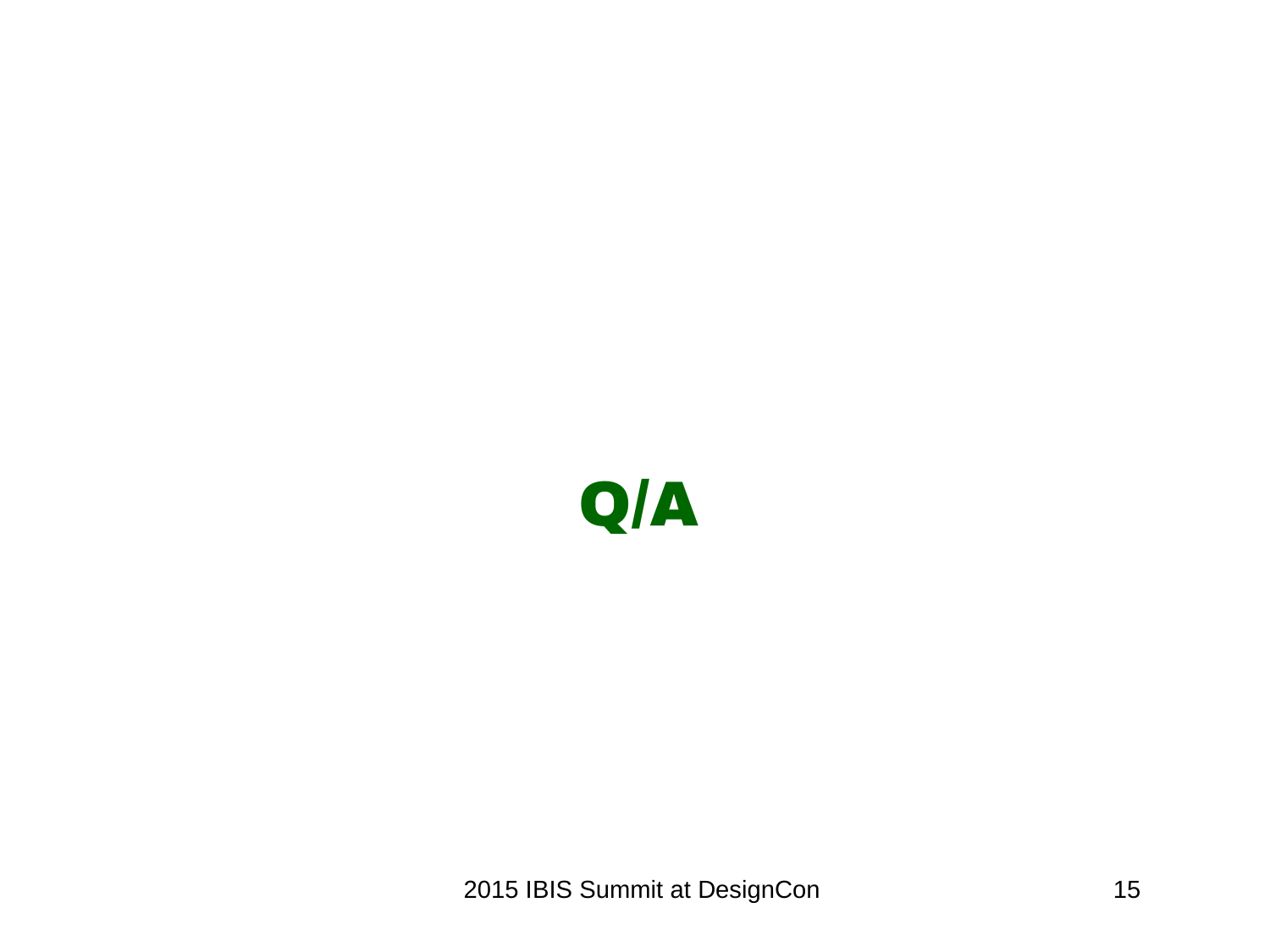

# Q/A

2015 IBIS Summit at DesignCon
15